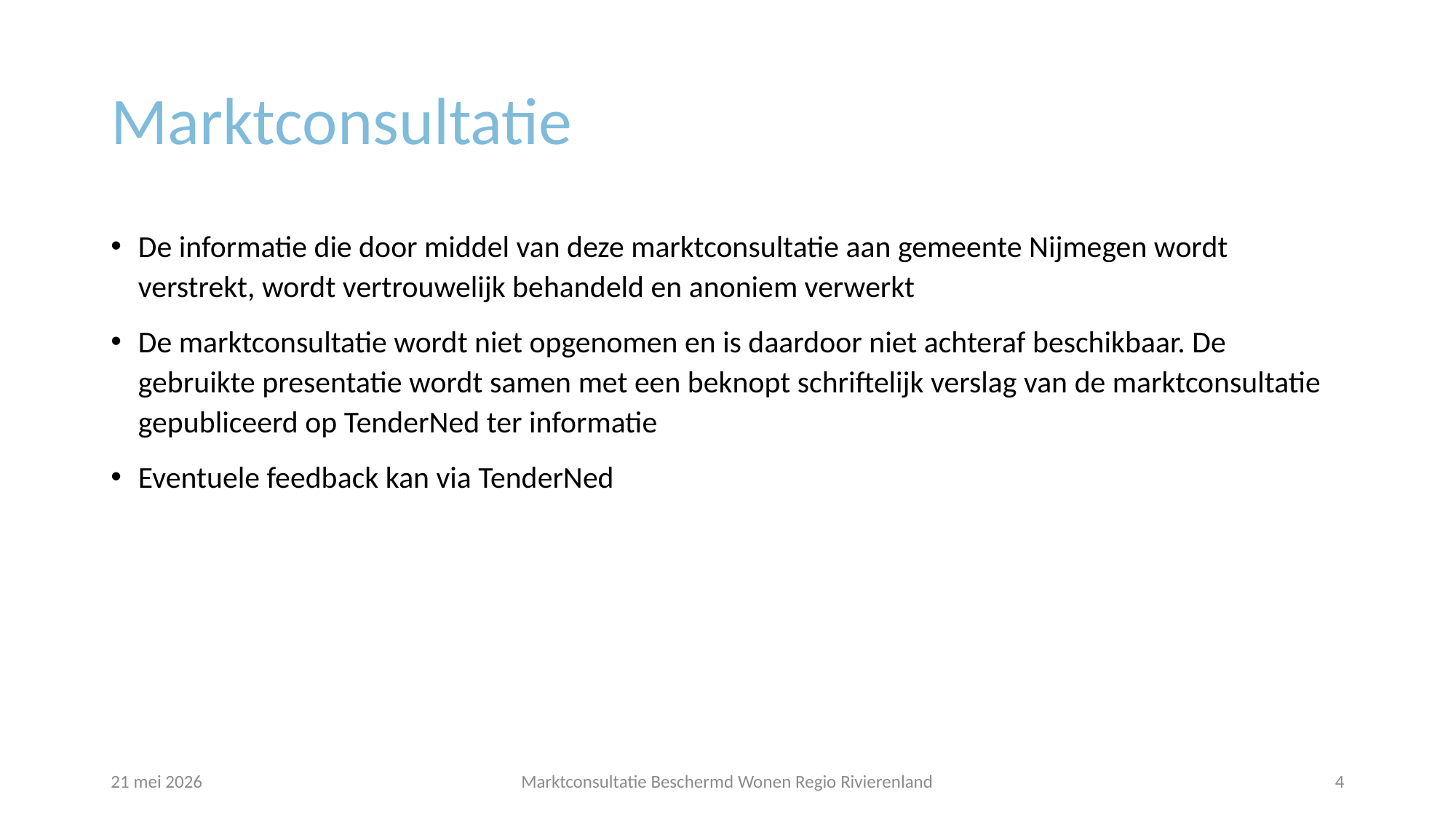

# Marktconsultatie
De informatie die door middel van deze marktconsultatie aan gemeente Nijmegen wordt verstrekt, wordt vertrouwelijk behandeld en anoniem verwerkt
De marktconsultatie wordt niet opgenomen en is daardoor niet achteraf beschikbaar. De gebruikte presentatie wordt samen met een beknopt schriftelijk verslag van de marktconsultatie gepubliceerd op TenderNed ter informatie
Eventuele feedback kan via TenderNed
21 mei 2026
Marktconsultatie Beschermd Wonen Regio Rivierenland
4